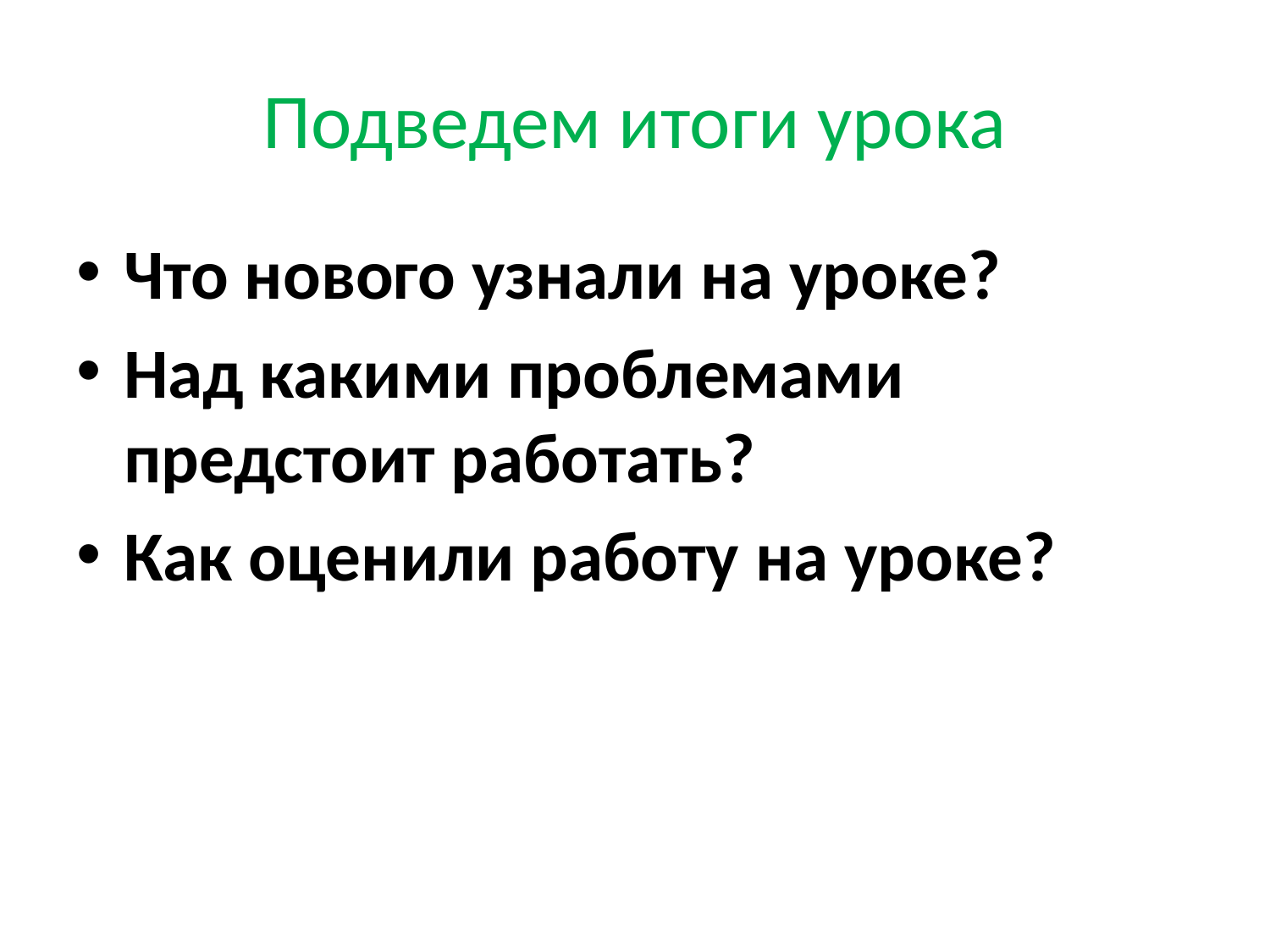

# Подведем итоги урока
Что нового узнали на уроке?
Над какими проблемами предстоит работать?
Как оценили работу на уроке?